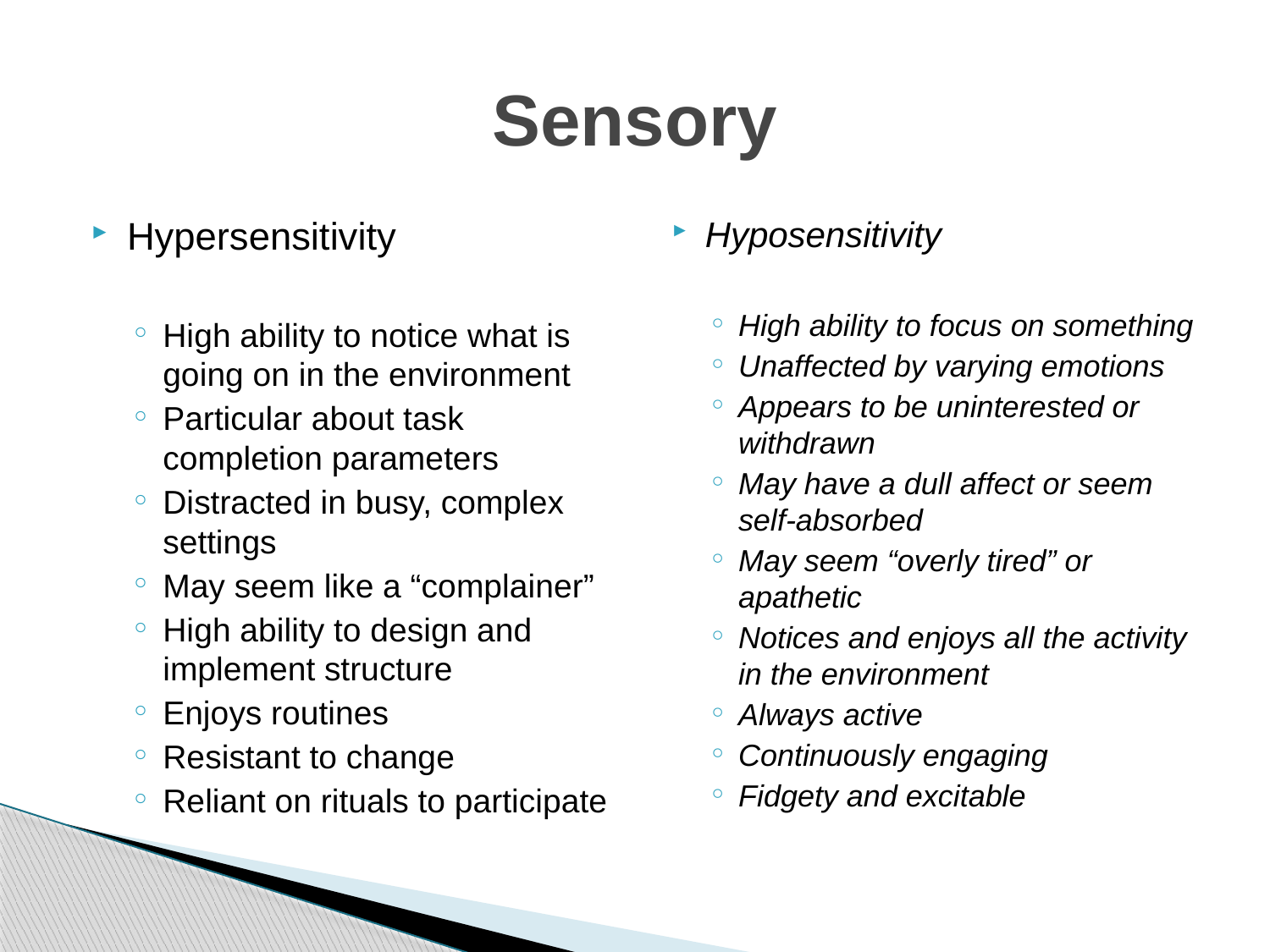

# Sensory
Hypersensitivity

High ability to notice what is going on in the environment
Particular about task completion parameters
Distracted in busy, complex settings
May seem like a “complainer”
High ability to design and implement structure
Enjoys routines
Resistant to change
Reliant on rituals to participate

Hyposensitivity

High ability to focus on something
Unaffected by varying emotions
Appears to be uninterested or withdrawn
May have a dull affect or seem self-absorbed
May seem “overly tired” or apathetic
Notices and enjoys all the activity in the environment
Always active
Continuously engaging
Fidgety and excitable